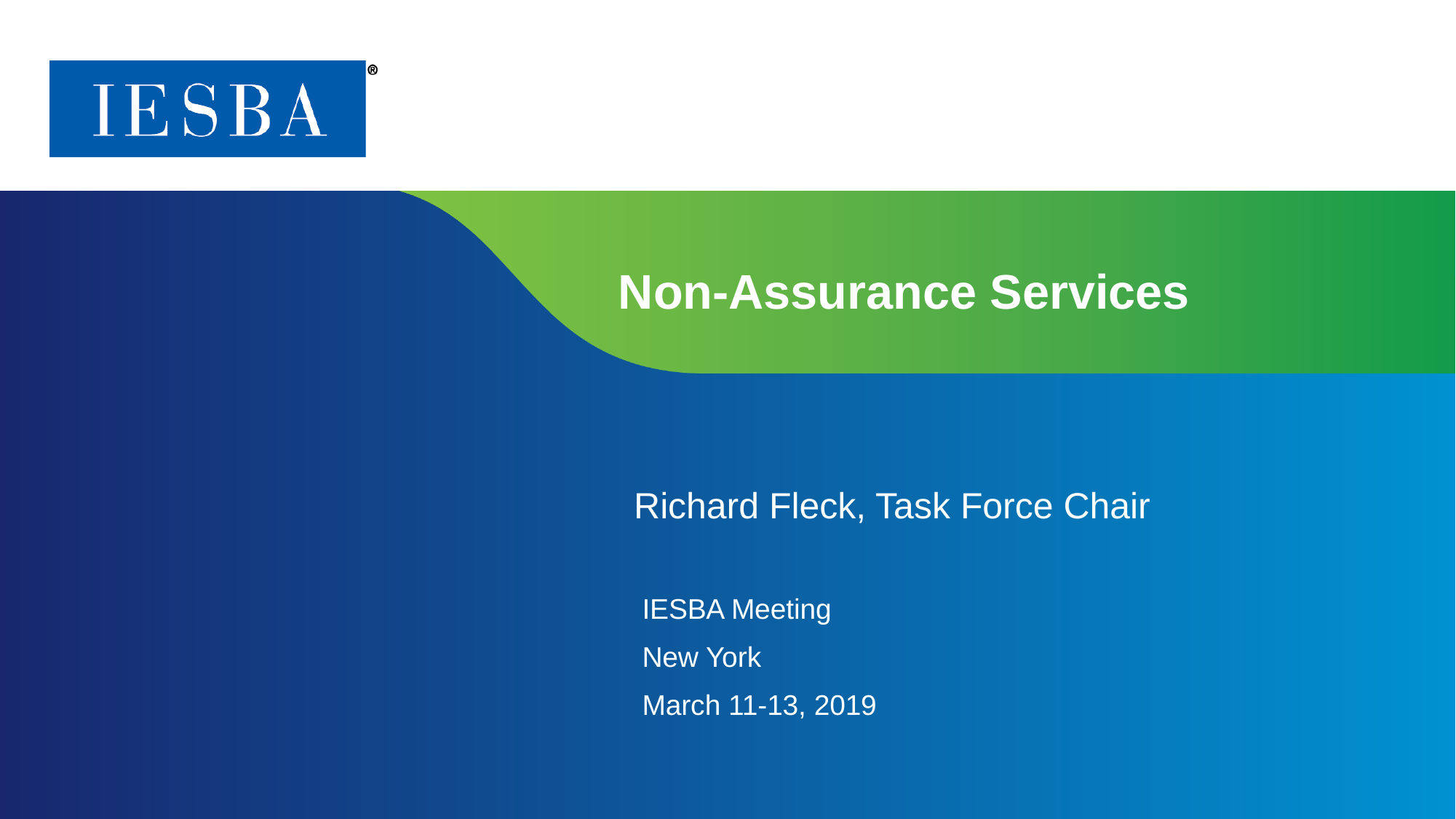

# Non-Assurance Services
Richard Fleck, Task Force Chair
IESBA Meeting
New York
March 11-13, 2019